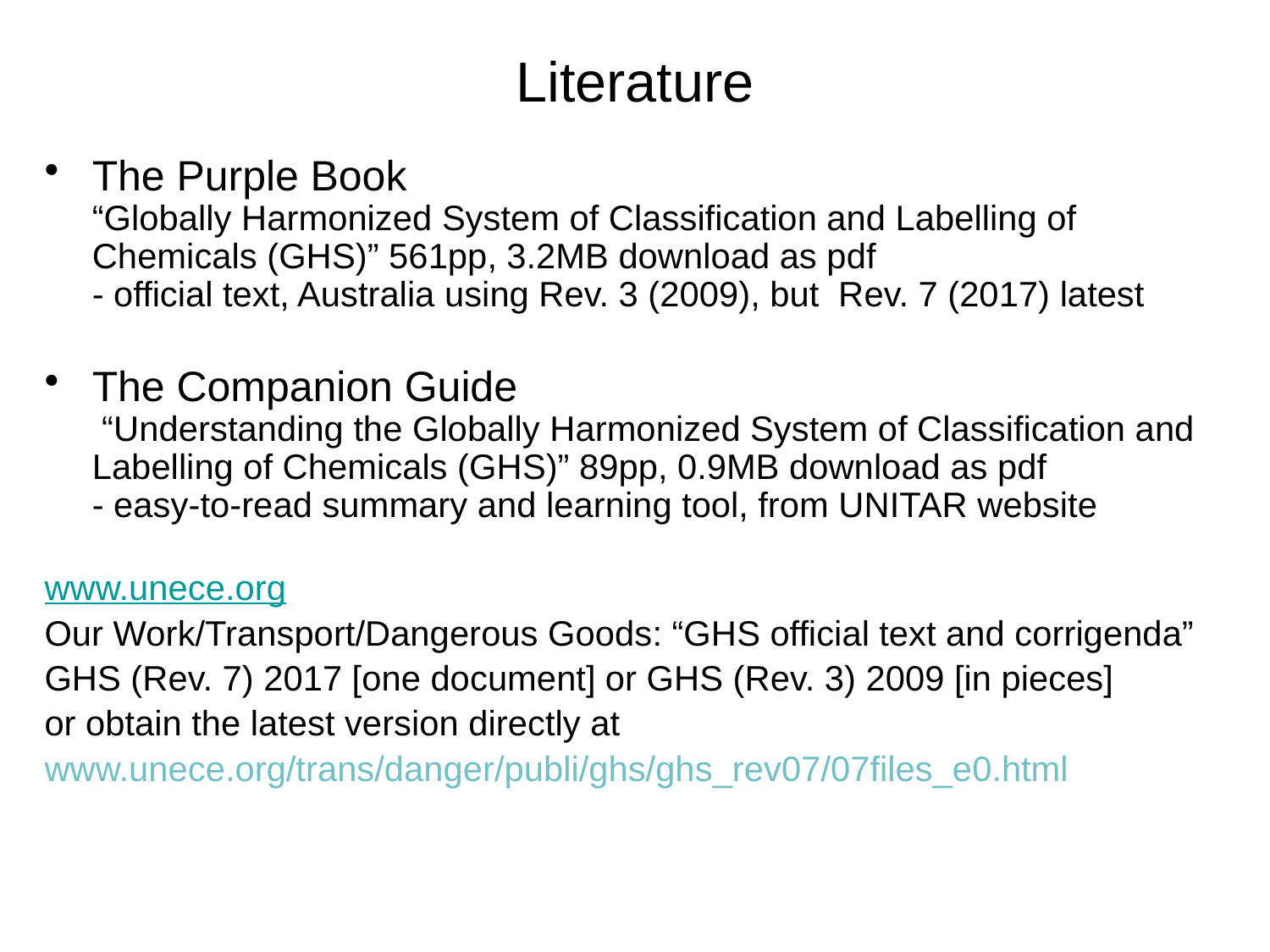

# Literature
The Purple Book
“Globally Harmonized System of Classification and Labelling of Chemicals (GHS)” 561pp, 3.2MB download as pdf
- official text, Australia using Rev. 3 (2009), but  Rev. 7 (2017) latest
The Companion Guide
 “Understanding the Globally Harmonized System of Classification and Labelling of Chemicals (GHS)” 89pp, 0.9MB download as pdf
- easy-to-read summary and learning tool, from UNITAR website
www.unece.org
Our Work/Transport/Dangerous Goods: “GHS official text and corrigenda”
GHS (Rev. 7) 2017 [one document] or GHS (Rev. 3) 2009 [in pieces]
or obtain the latest version directly at
www.unece.org/trans/danger/publi/ghs/ghs_rev07/07files_e0.html